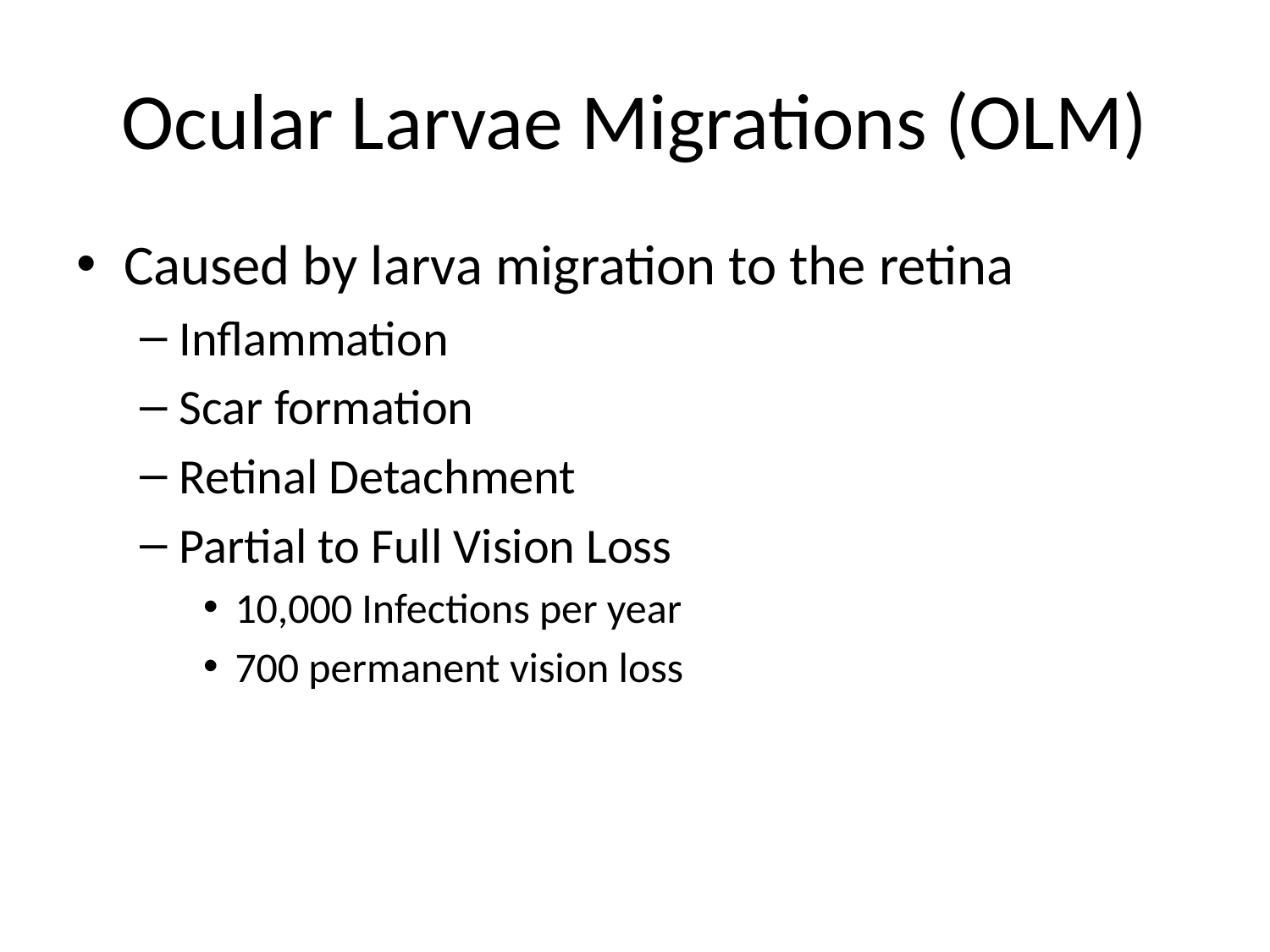

# Ocular Larvae Migrations (OLM)
Caused by larva migration to the retina
Inflammation
Scar formation
Retinal Detachment
Partial to Full Vision Loss
10,000 Infections per year
700 permanent vision loss